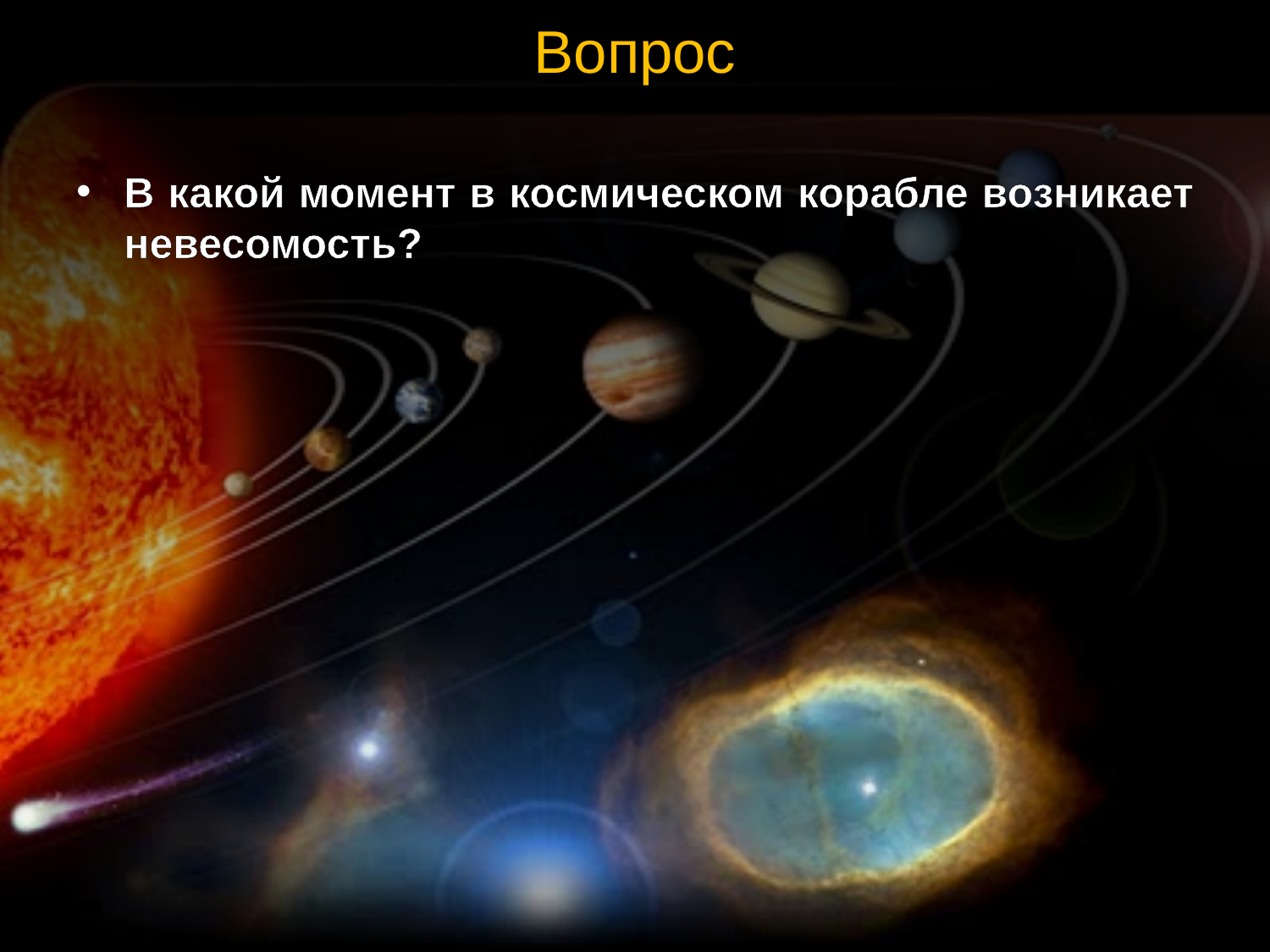

# Вопрос
В какой момент в космическом корабле возникает невесомость?